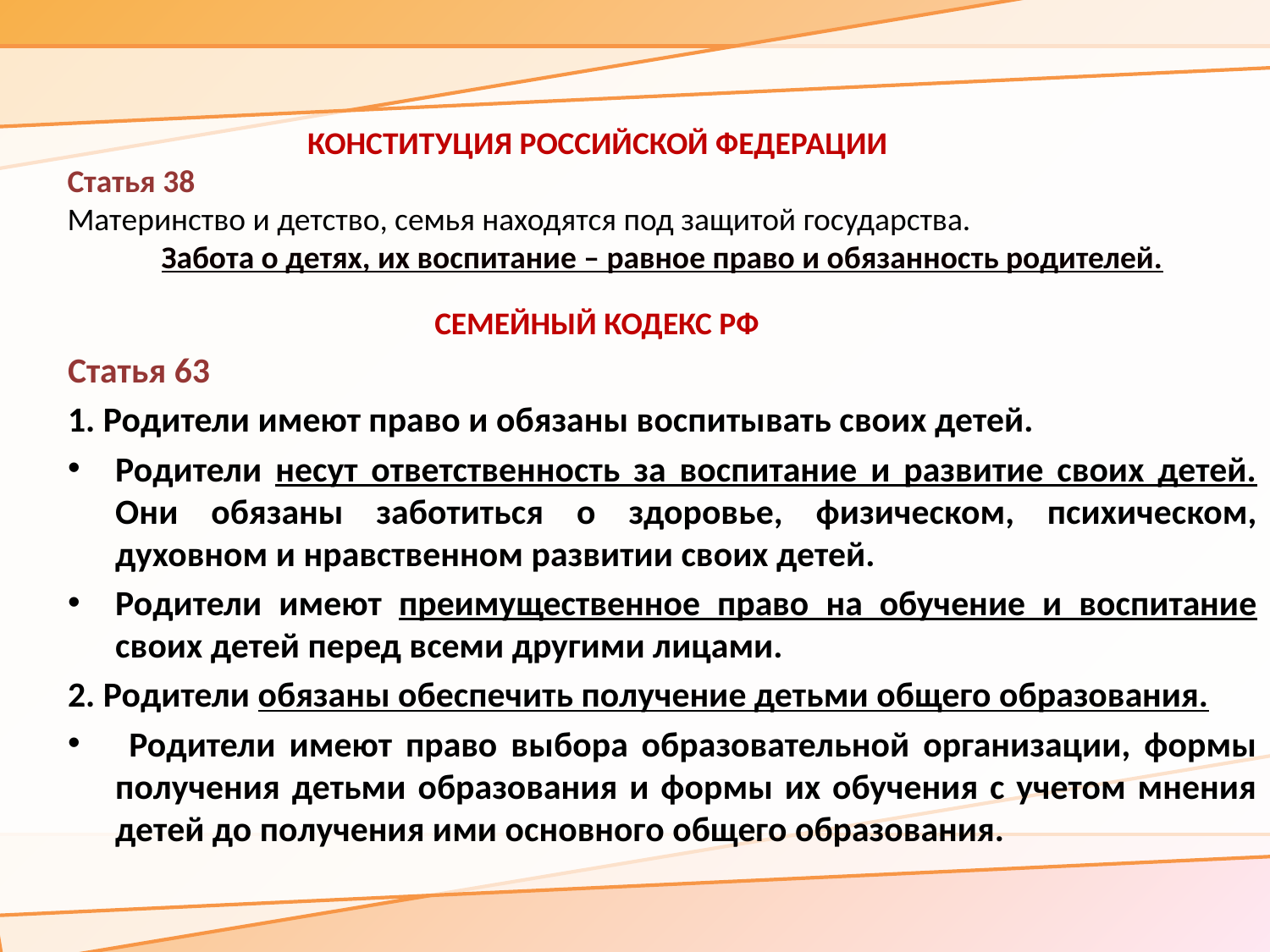

КОНСТИТУЦИЯ РОССИЙСКОЙ ФЕДЕРАЦИИ
Статья 38
Материнство и детство, семья находятся под защитой государства.
Забота о детях, их воспитание – равное право и обязанность родителей.
                                                   СЕМЕЙНЫЙ КОДЕКС РФ
Статья 63
1. Родители имеют право и обязаны воспитывать своих детей.
Родители несут ответственность за воспитание и развитие своих детей. Они обязаны заботиться о здоровье, физическом, психическом, духовном и нравственном развитии своих детей.
Родители имеют преимущественное право на обучение и воспитание своих детей перед всеми другими лицами.
2. Родители обязаны обеспечить получение детьми общего образования.
 Родители имеют право выбора образовательной организации, формы получения детьми образования и формы их обучения с учетом мнения детей до получения ими основного общего образования.